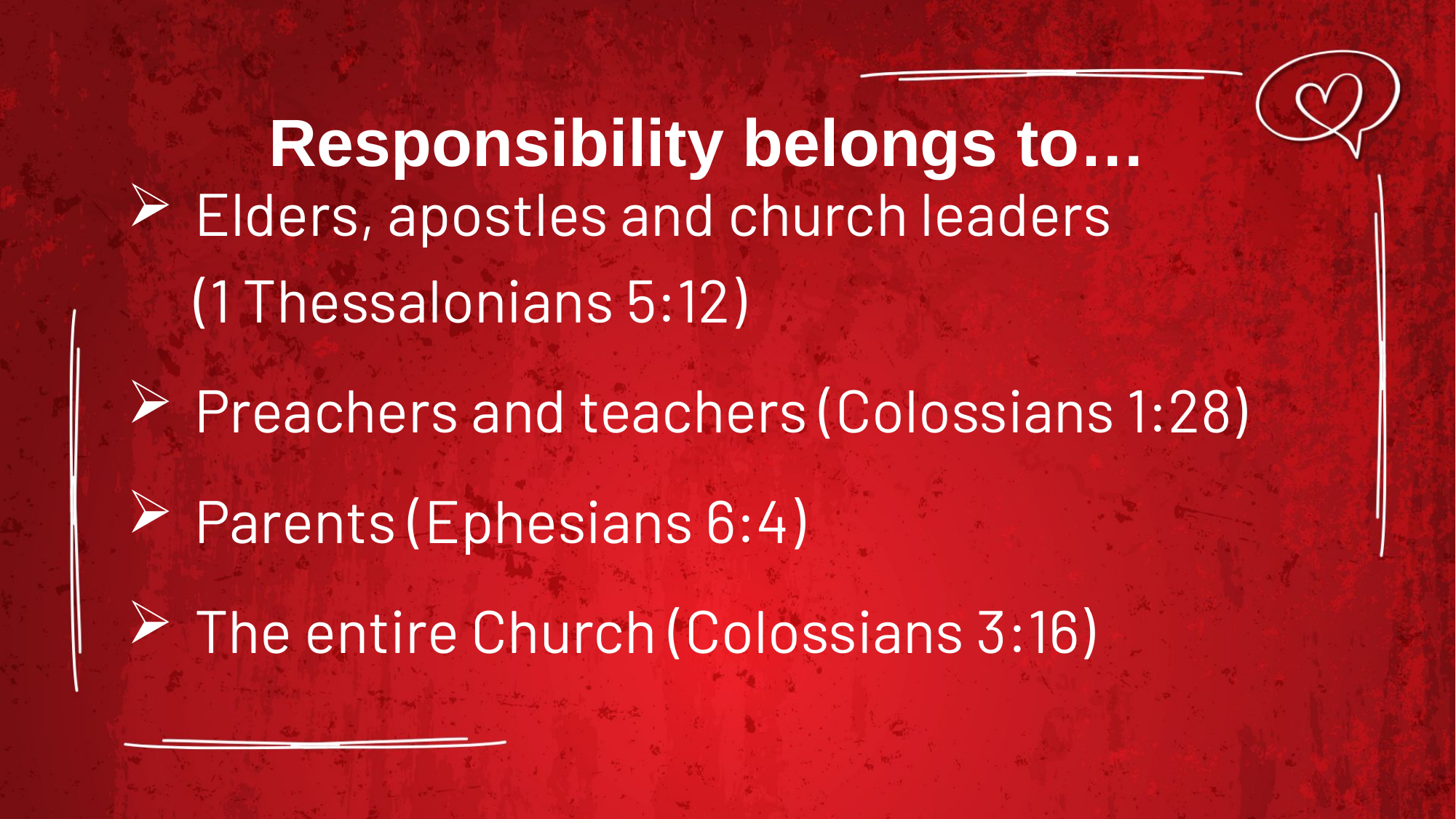

# Responsibility belongs to…
Elders, apostles and church leaders
(1 Thessalonians 5:12)
Preachers and teachers (Colossians 1:28)
Parents (Ephesians 6:4)
The entire Church (Colossians 3:16)